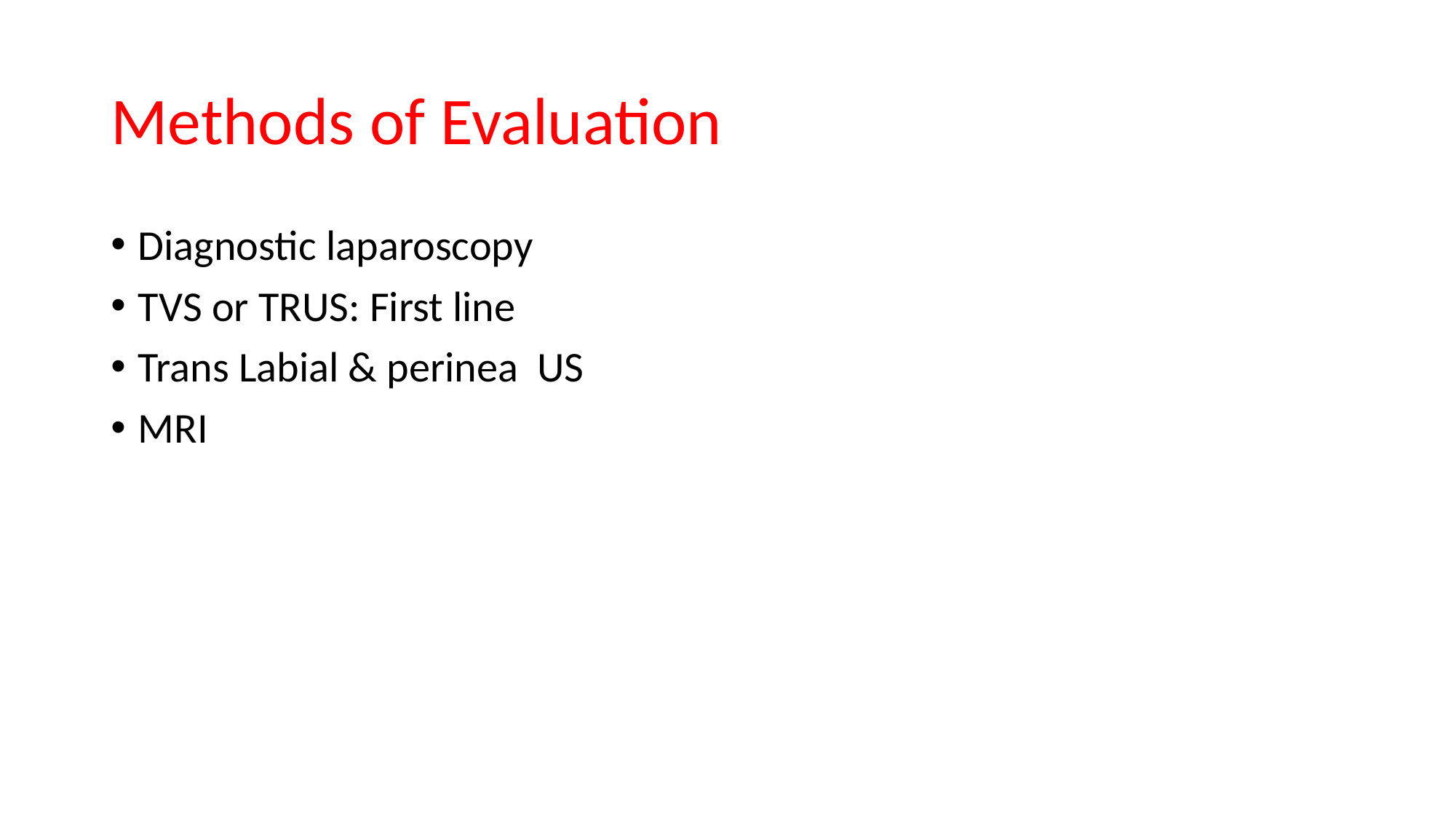

# Methods of Evaluation
Diagnostic laparoscopy
TVS or TRUS: First line
Trans Labial & perinea  US
MRI